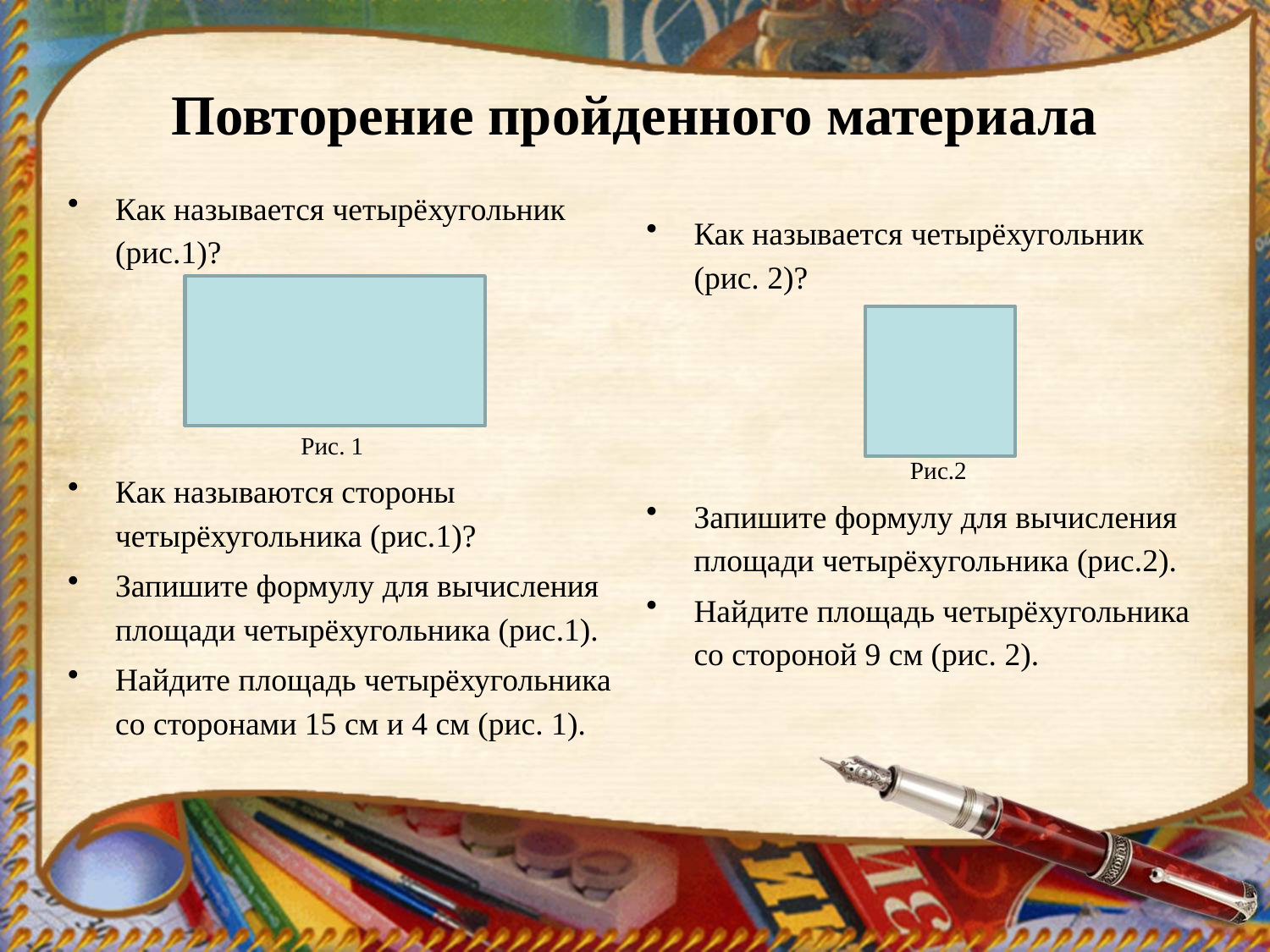

# Повторение пройденного материала

Как называется четырёхугольник (рис.1)?

                                      Рис. 1
Как называются стороны четырёхугольника (рис.1)?
Запишите формулу для вычисления площади четырёхугольника (рис.1).
Найдите площадь четырёхугольника со сторонами 15 см и 4 см (рис. 1).

Как называется четырёхугольник (рис. 2)?

                                           Рис.2
Запишите формулу для вычисления площади четырёхугольника (рис.2).
Найдите площадь четырёхугольника со стороной 9 см (рис. 2).